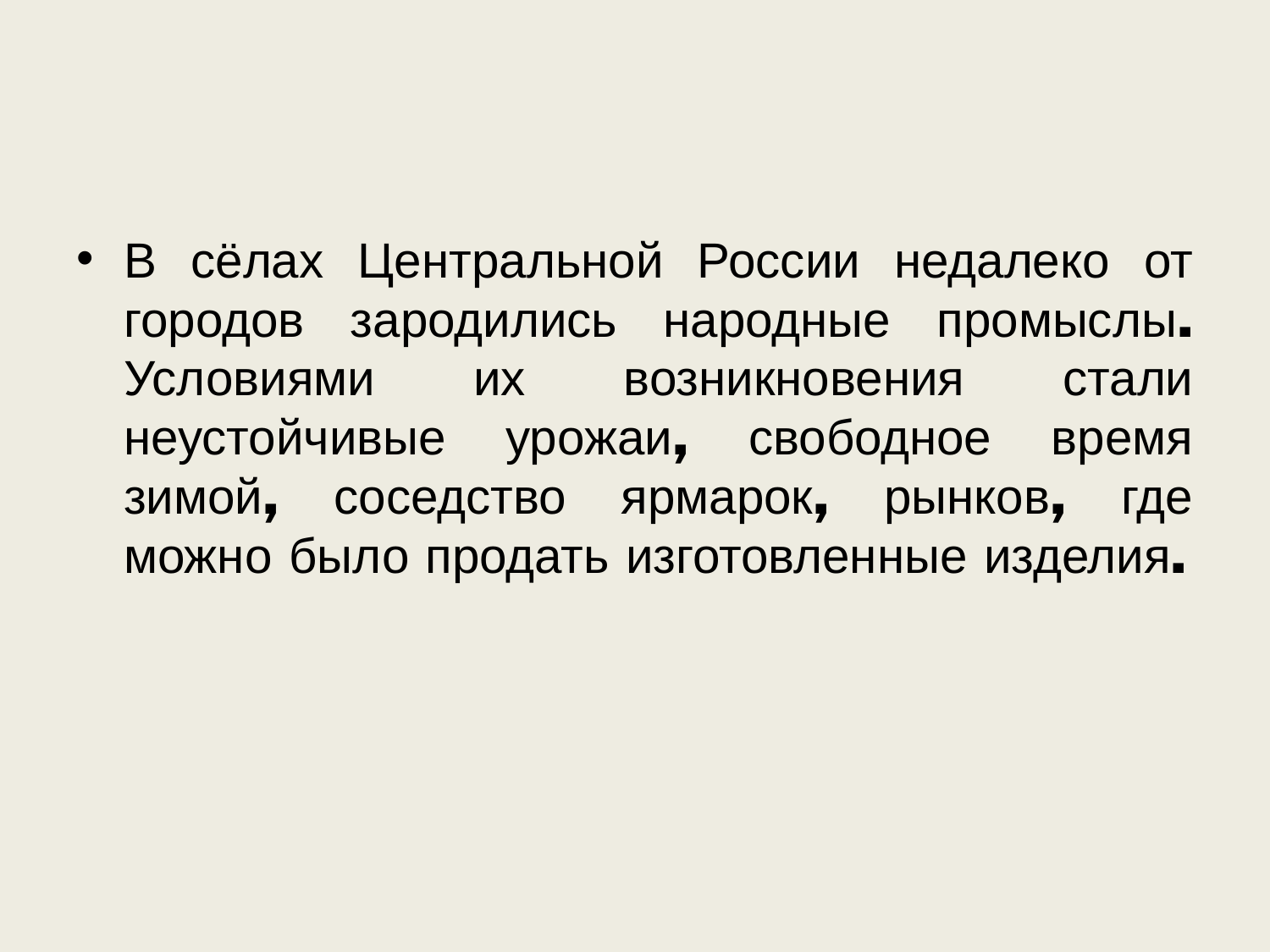

#
В сёлах Центральной России недалеко от городов зародились народные промыслы. Условиями их возникновения стали неустойчивые урожаи, свободное время зимой, соседство ярмарок, рынков, где можно было продать изготовленные изделия.